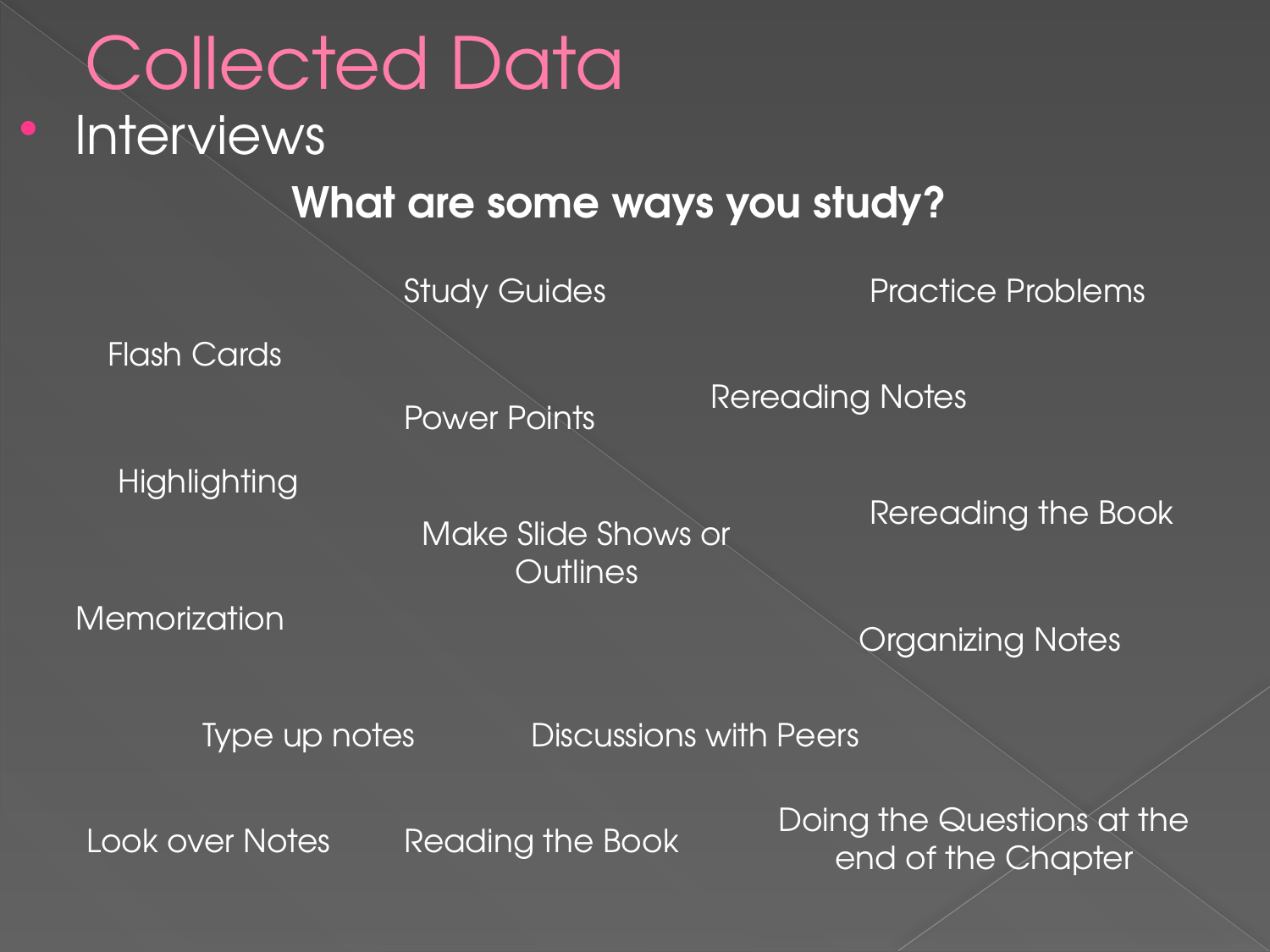

# Collected Data
Interviews
What are some ways you study?
Study Guides
Practice Problems
Flash Cards
Rereading Notes
Power Points
Highlighting
Rereading the Book
Make Slide Shows or Outlines
Memorization
Organizing Notes
Type up notes
Discussions with Peers
Doing the Questions at the end of the Chapter
Look over Notes
Reading the Book